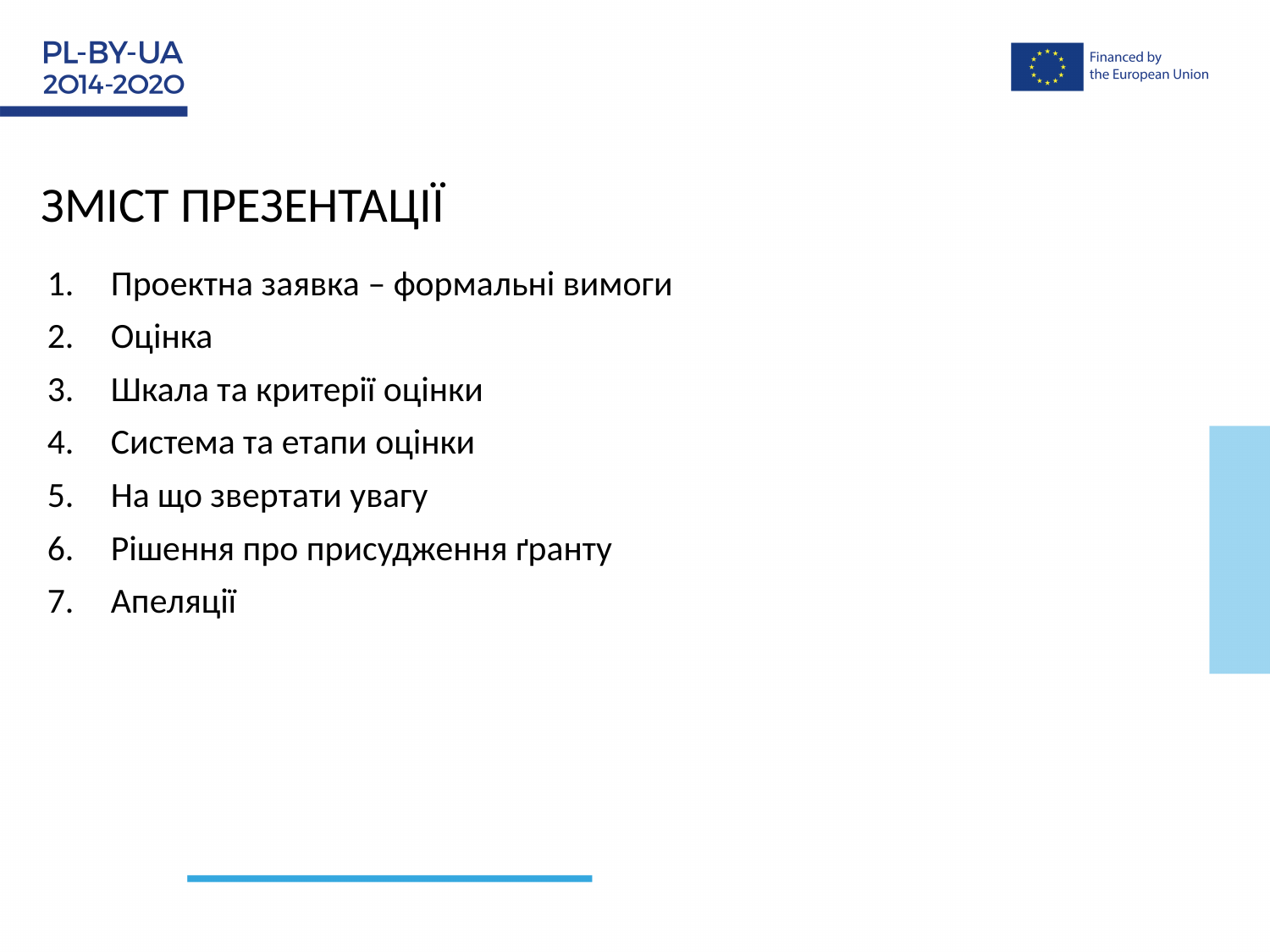

ЗМІСТ ПРЕЗЕНТАЦІЇ
Проектна заявка – формальні вимоги
Оцінка
Шкала та критерії оцінки
Система та етапи оцінки
На що звертати увагу
Рішення про присудження ґранту
Апеляції